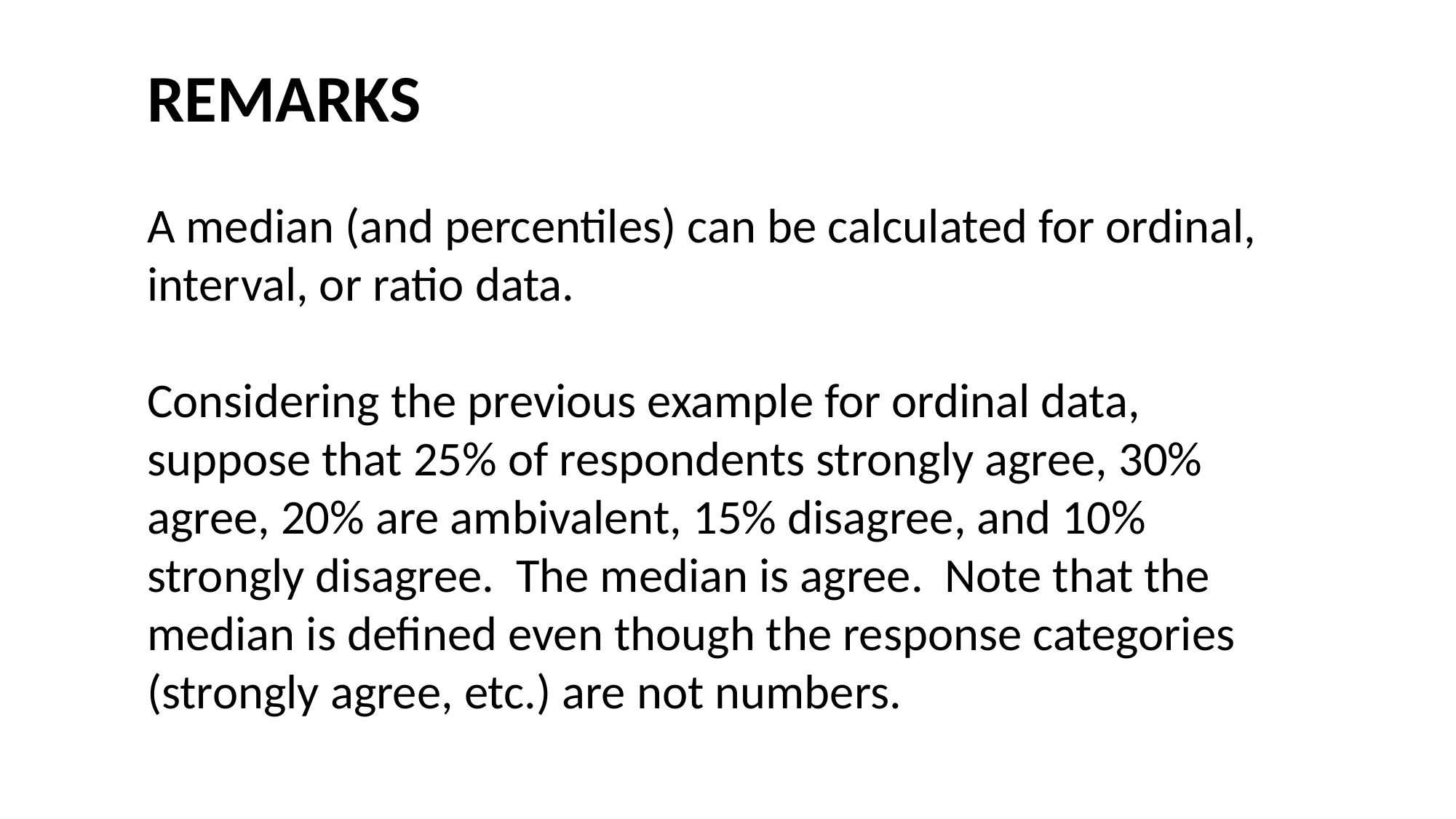

#
REMARKS

A median (and percentiles) can be calculated for ordinal, interval, or ratio data.

Considering the previous example for ordinal data, suppose that 25% of respondents strongly agree, 30% agree, 20% are ambivalent, 15% disagree, and 10% strongly disagree.  The median is agree.  Note that the median is defined even though the response categories (strongly agree, etc.) are not numbers.